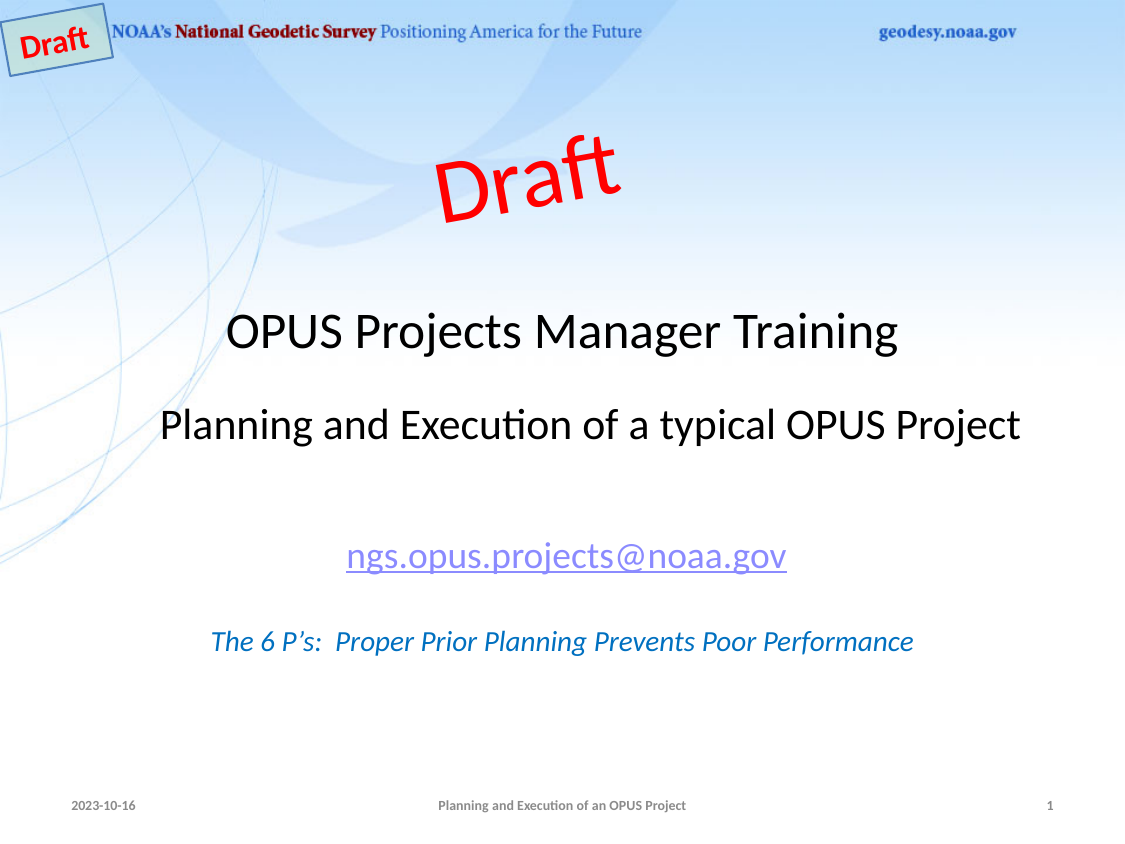

Draft
Draft
# OPUS Projects Manager Training
Planning and Execution of a typical OPUS Project
 ngs.opus.projects@noaa.gov

The 6 P’s:  Proper Prior Planning Prevents Poor Performance

2023-10-16
Planning and Execution of an OPUS Project
1